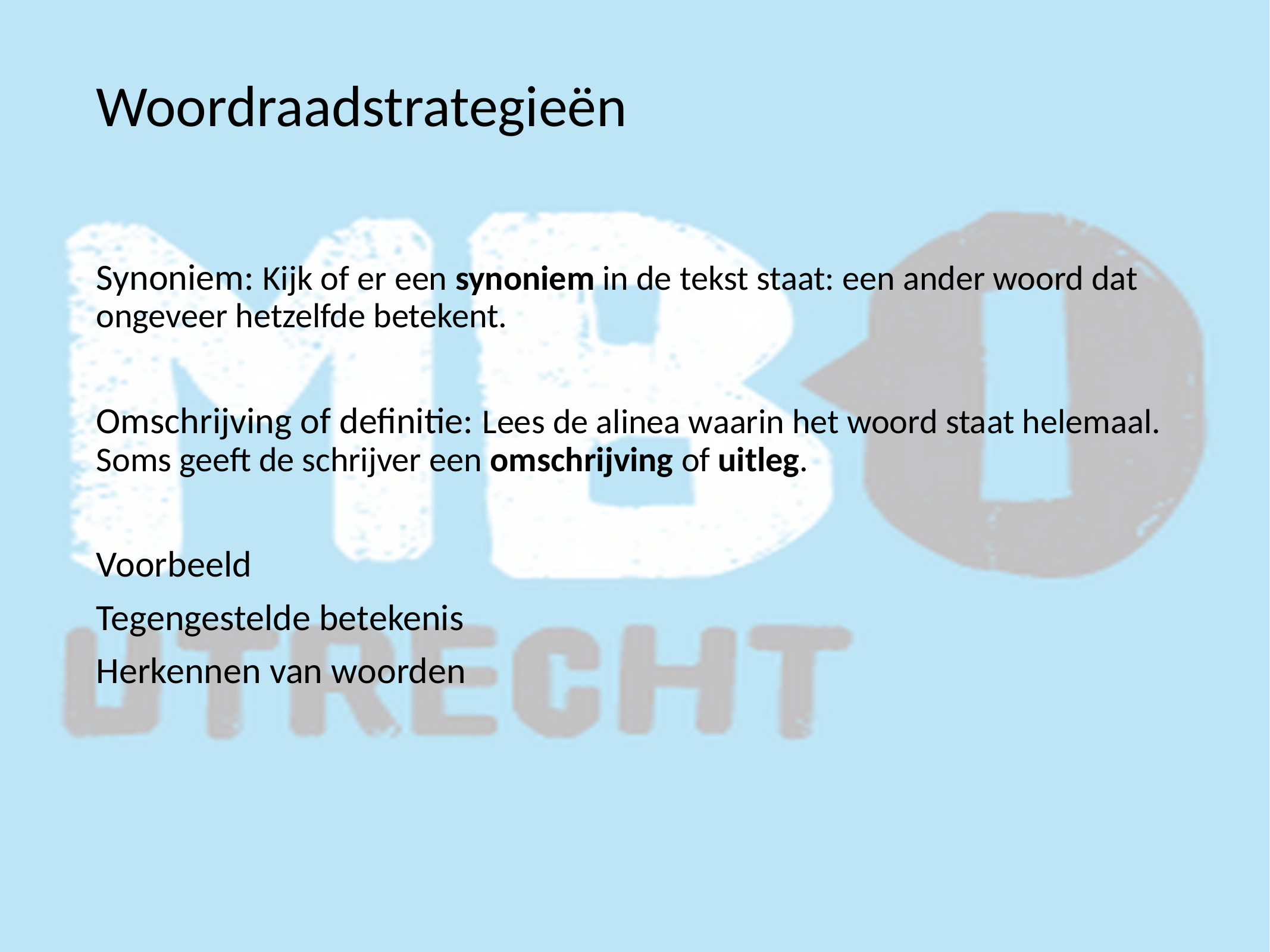

# Woordraadstrategieën
Synoniem: Kijk of er een synoniem in de tekst staat: een ander woord dat ongeveer hetzelfde betekent.

Omschrijving of definitie: Lees de alinea waarin het woord staat helemaal. Soms geeft de schrijver een omschrijving of uitleg.

Voorbeeld
Tegengestelde betekenis
Herkennen van woorden